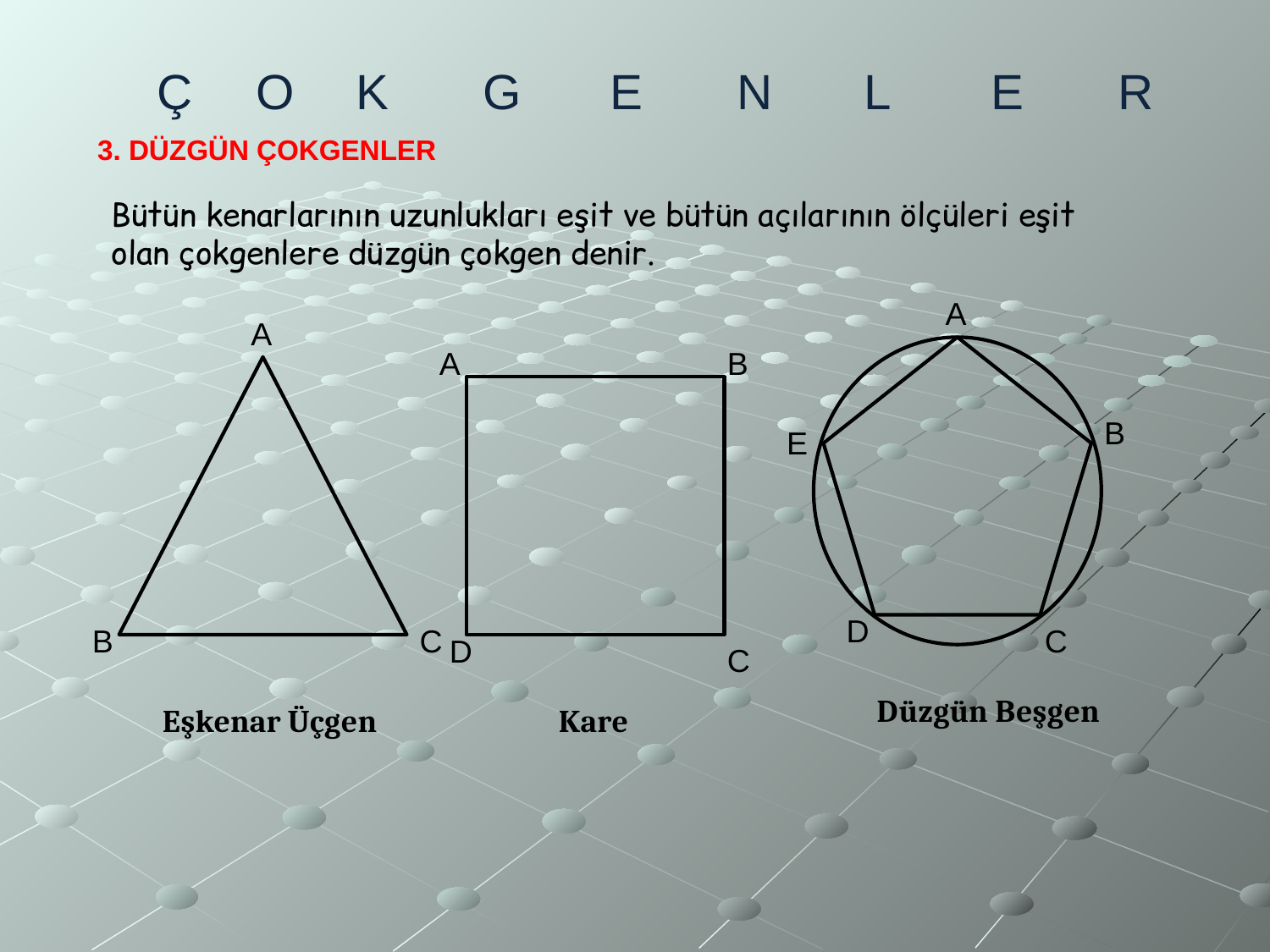

Ç	  O   	K	G	E	N	L	E	R
3. DÜZGÜN ÇOKGENLER
Bütün kenarlarının uzunlukları eşit ve bütün açılarının ölçüleri eşit olan çokgenlere düzgün çokgen denir.
A
A
A
B

B
E
D
B
C
C
D
C
Düzgün Beşgen
Eşkenar Üçgen
Kare